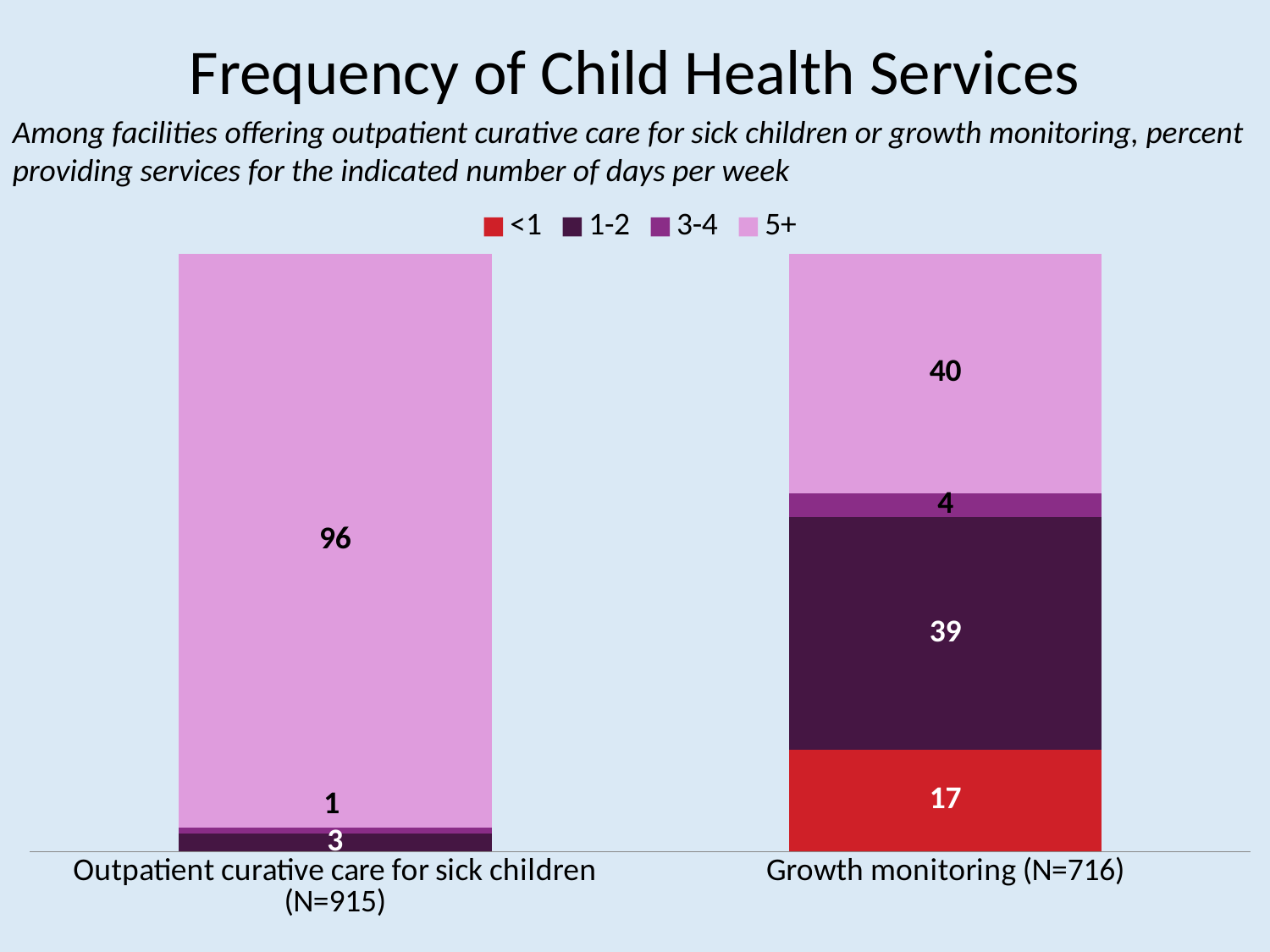

# Frequency of Child Health Services
Among facilities offering outpatient curative care for sick children or growth monitoring, percent providing services for the indicated number of days per week

[unsupported chart]